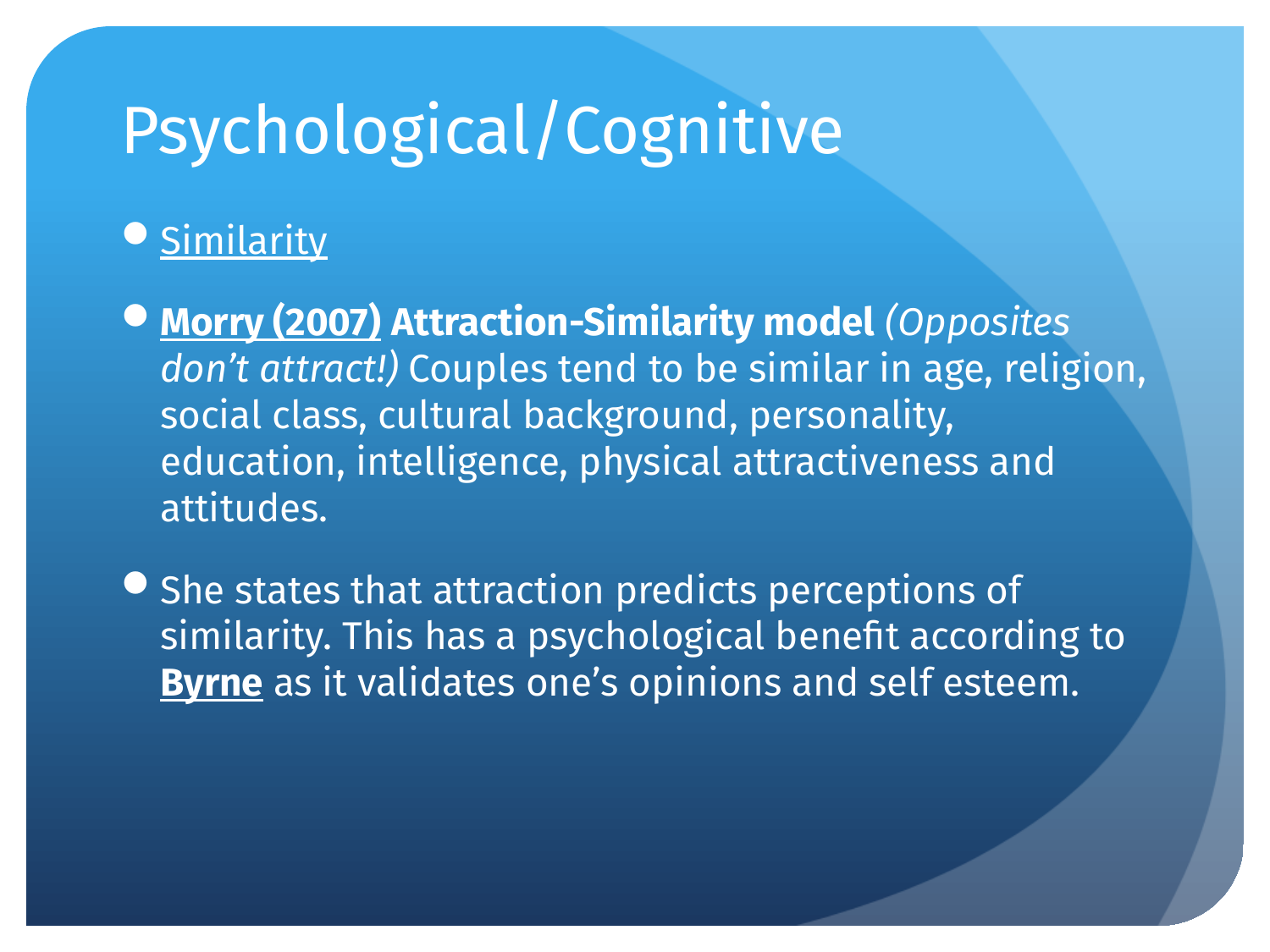

# Psychological/Cognitive
Similarity
Morry (2007) Attraction-Similarity model (Opposites don’t attract!) Couples tend to be similar in age, religion, social class, cultural background, personality, education, intelligence, physical attractiveness and attitudes.
She states that attraction predicts perceptions of similarity. This has a psychological benefit according to Byrne as it validates one’s opinions and self esteem.